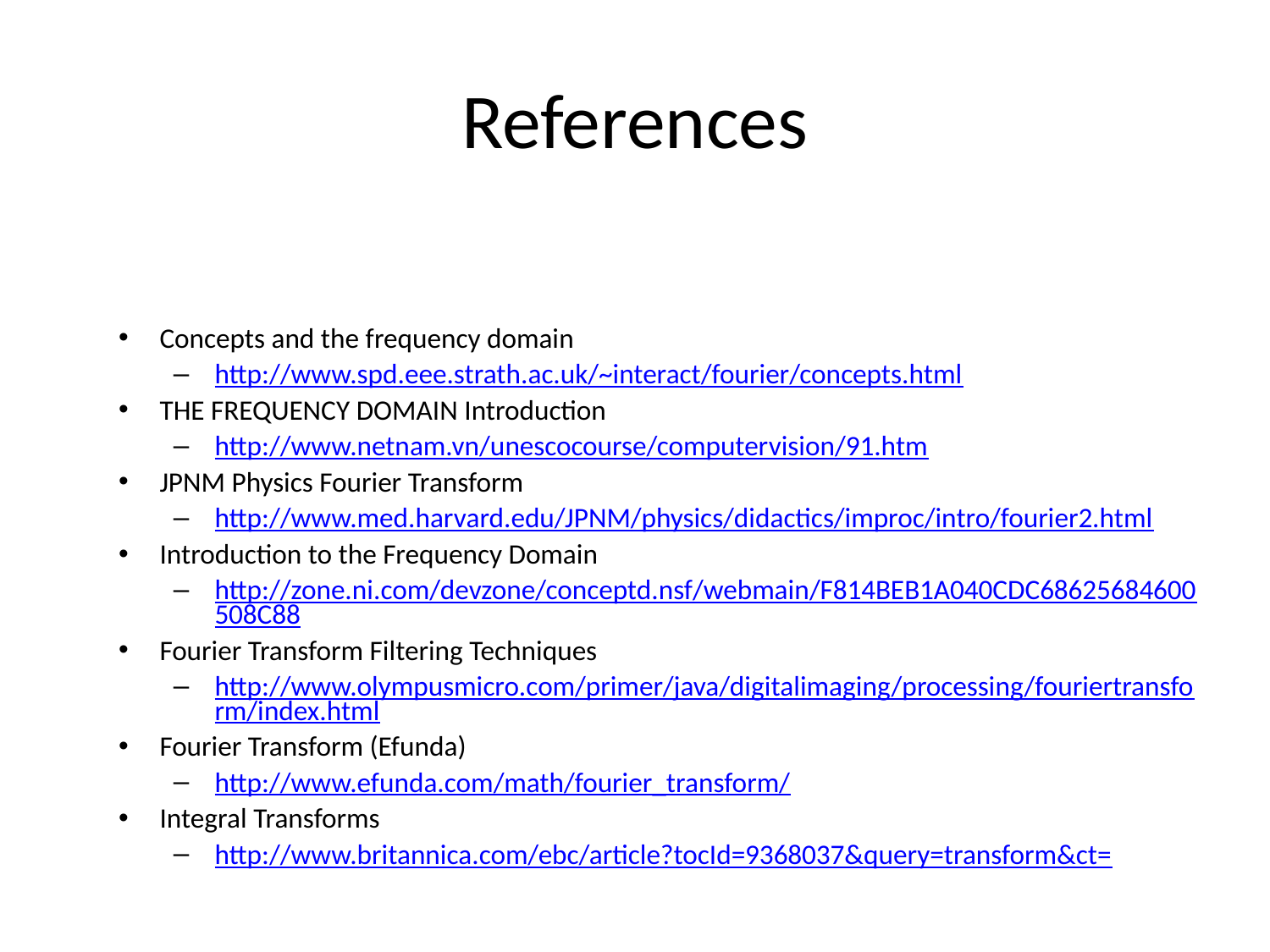

# References
Concepts and the frequency domain
http://www.spd.eee.strath.ac.uk/~interact/fourier/concepts.html
THE FREQUENCY DOMAIN Introduction
http://www.netnam.vn/unescocourse/computervision/91.htm
JPNM Physics Fourier Transform
http://www.med.harvard.edu/JPNM/physics/didactics/improc/intro/fourier2.html
Introduction to the Frequency Domain
http://zone.ni.com/devzone/conceptd.nsf/webmain/F814BEB1A040CDC68625684600508C88
Fourier Transform Filtering Techniques
http://www.olympusmicro.com/primer/java/digitalimaging/processing/fouriertransform/index.html
Fourier Transform (Efunda)
http://www.efunda.com/math/fourier_transform/
Integral Transforms
http://www.britannica.com/ebc/article?tocId=9368037&query=transform&ct=